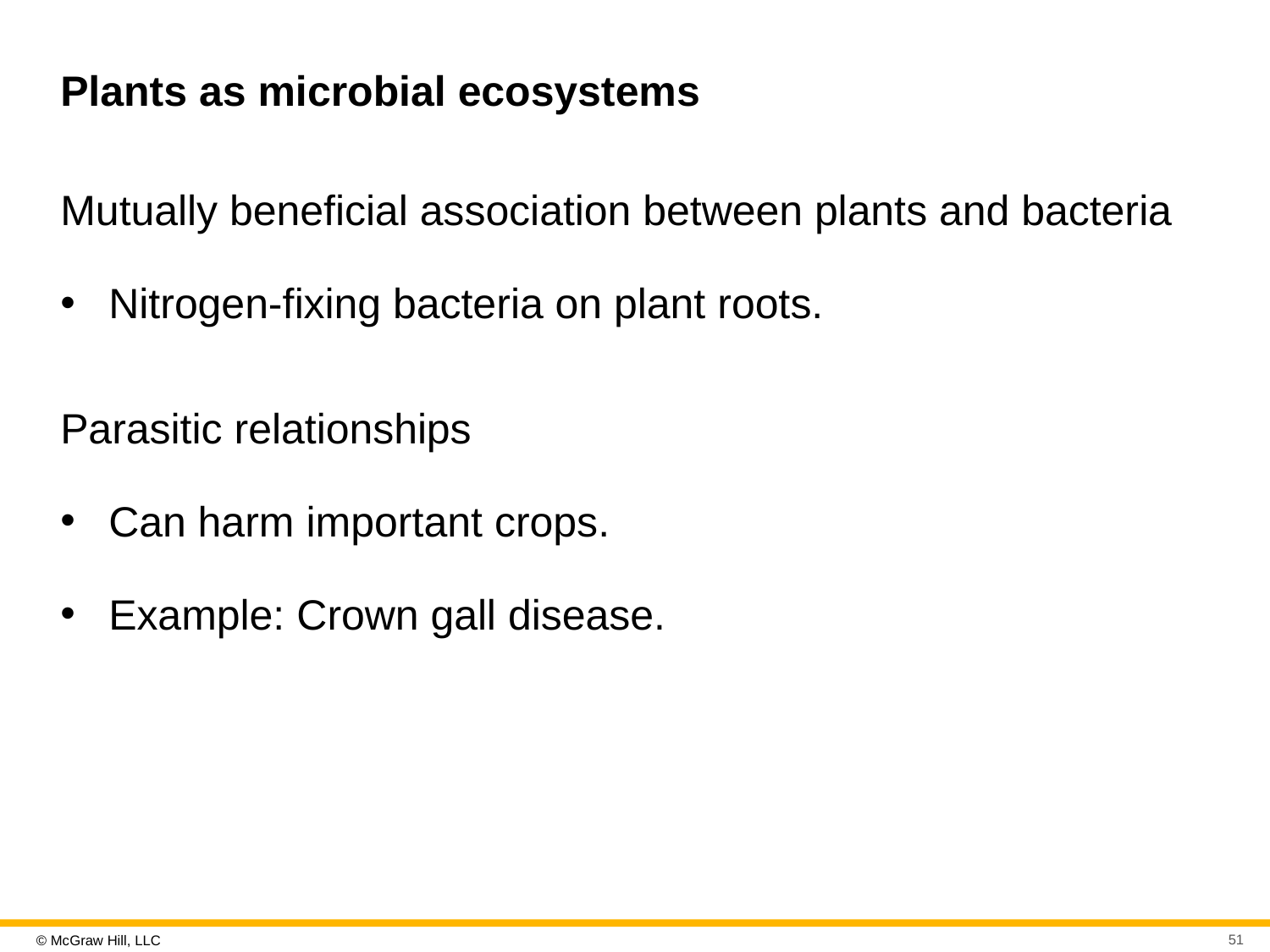

# Plants as microbial ecosystems
Mutually beneficial association between plants and bacteria
Nitrogen-fixing bacteria on plant roots.
Parasitic relationships
Can harm important crops.
Example: Crown gall disease.
51